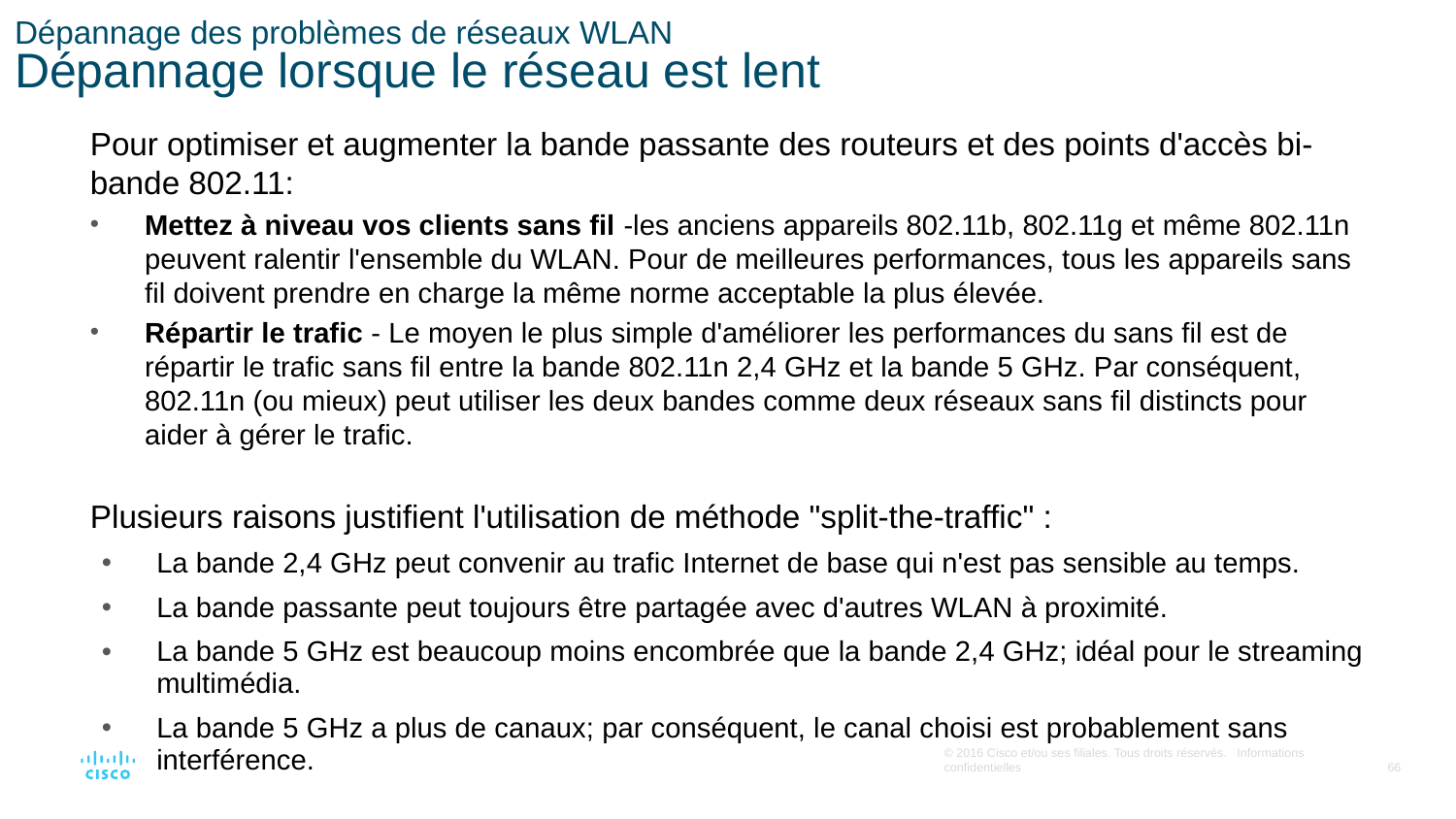

# Dépannage des problèmes de réseaux WLAN Dépannage lorsque le réseau est lent
Pour optimiser et augmenter la bande passante des routeurs et des points d'accès bi-bande 802.11:
Mettez à niveau vos clients sans fil -les anciens appareils 802.11b, 802.11g et même 802.11n peuvent ralentir l'ensemble du WLAN. Pour de meilleures performances, tous les appareils sans fil doivent prendre en charge la même norme acceptable la plus élevée.
Répartir le trafic - Le moyen le plus simple d'améliorer les performances du sans fil est de répartir le trafic sans fil entre la bande 802.11n 2,4 GHz et la bande 5 GHz. Par conséquent, 802.11n (ou mieux) peut utiliser les deux bandes comme deux réseaux sans fil distincts pour aider à gérer le trafic.

Plusieurs raisons justifient l'utilisation de méthode "split-the-traffic" :
La bande 2,4 GHz peut convenir au trafic Internet de base qui n'est pas sensible au temps.
La bande passante peut toujours être partagée avec d'autres WLAN à proximité.
La bande 5 GHz est beaucoup moins encombrée que la bande 2,4 GHz; idéal pour le streaming multimédia.
La bande 5 GHz a plus de canaux; par conséquent, le canal choisi est probablement sans interférence.